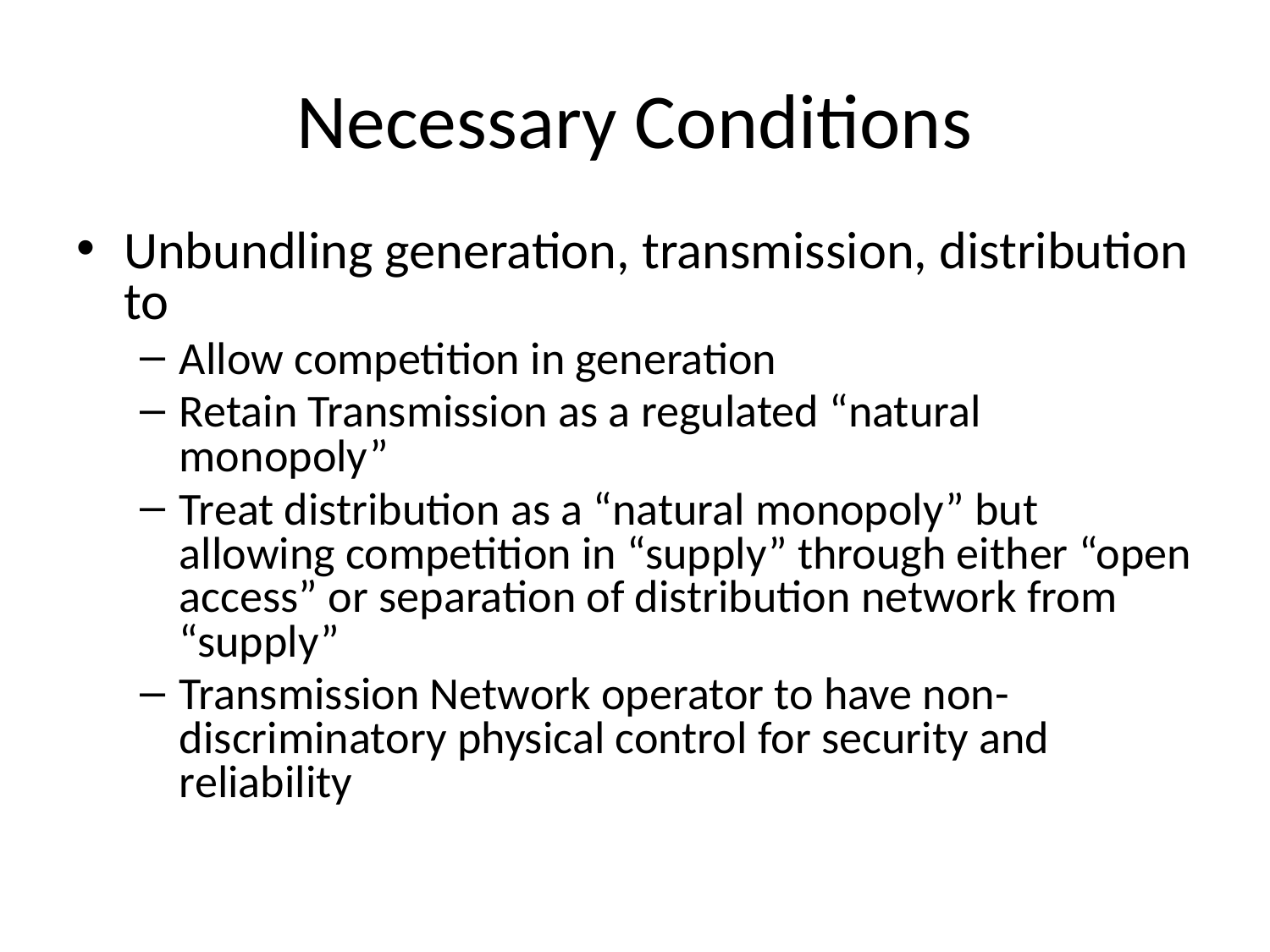

# Necessary Conditions
Unbundling generation, transmission, distribution to
Allow competition in generation
Retain Transmission as a regulated “natural monopoly”
Treat distribution as a “natural monopoly” but allowing competition in “supply” through either “open access” or separation of distribution network from “supply”
Transmission Network operator to have non-discriminatory physical control for security and reliability